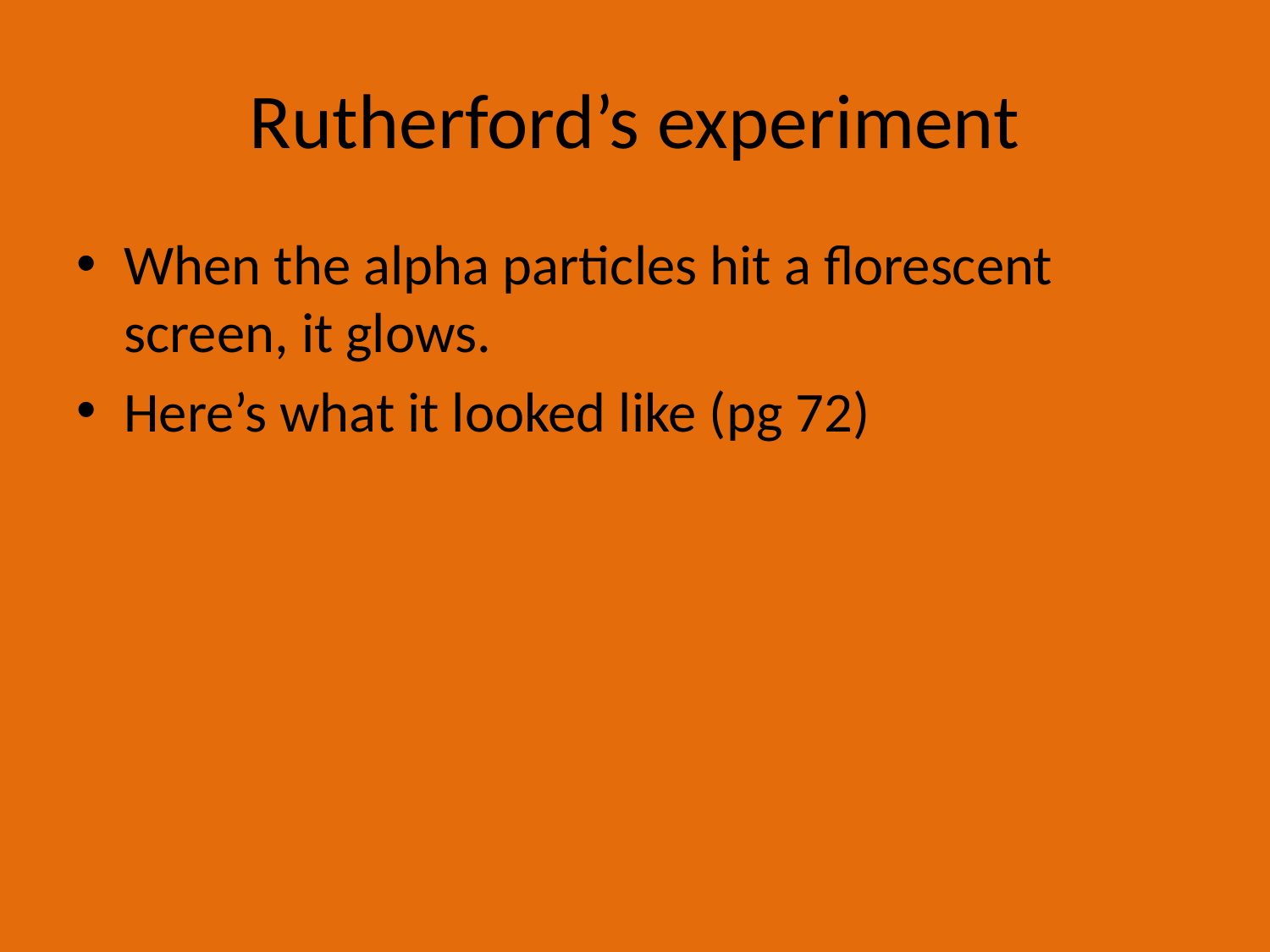

# Rutherford’s experiment
When the alpha particles hit a florescent screen, it glows.
Here’s what it looked like (pg 72)